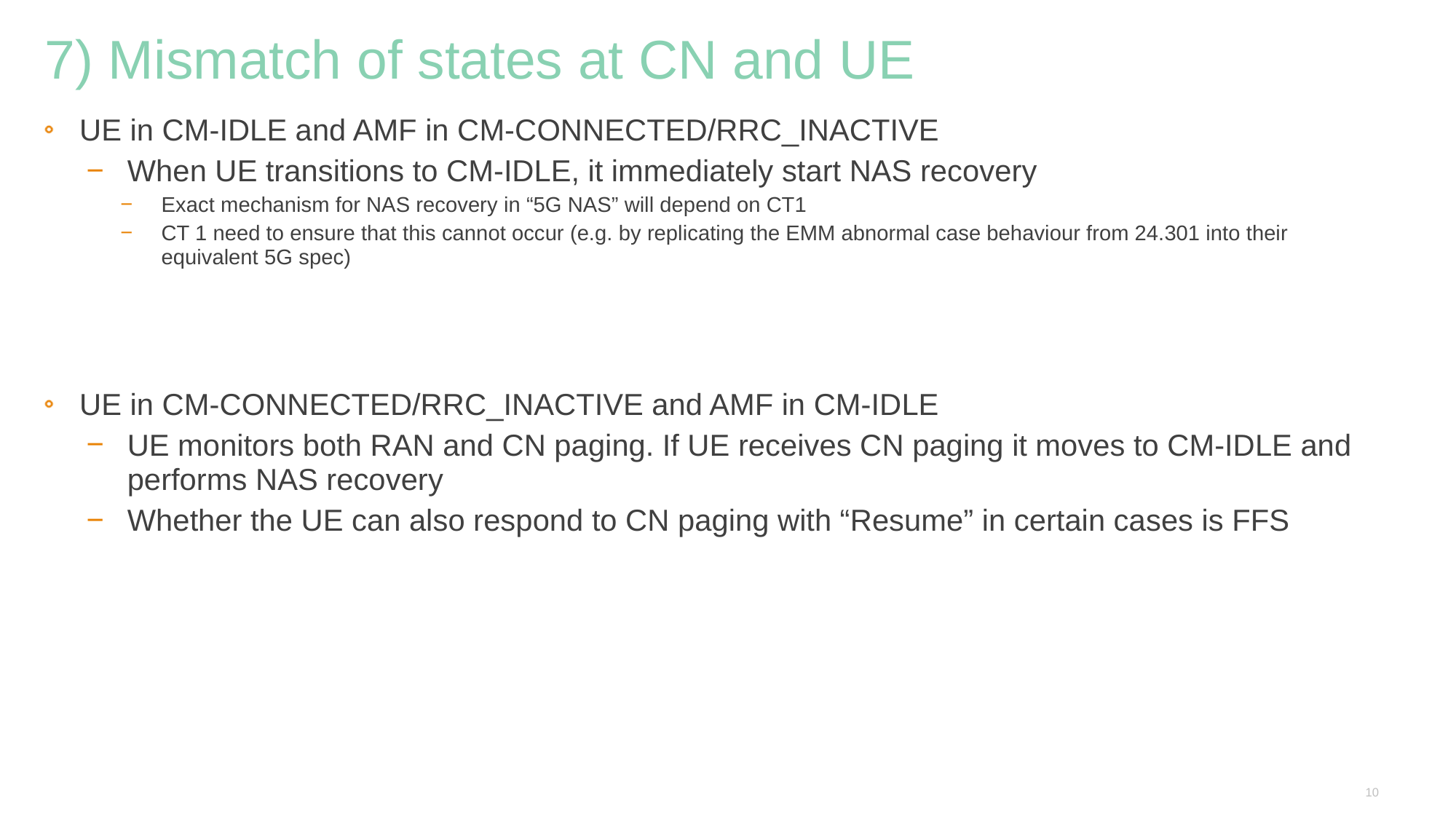

# 7) Mismatch of states at CN and UE
UE in CM-IDLE and AMF in CM-CONNECTED/RRC_INACTIVE
When UE transitions to CM-IDLE, it immediately start NAS recovery
Exact mechanism for NAS recovery in “5G NAS” will depend on CT1
CT 1 need to ensure that this cannot occur (e.g. by replicating the EMM abnormal case behaviour from 24.301 into their equivalent 5G spec)

UE in CM-CONNECTED/RRC_INACTIVE and AMF in CM-IDLE
UE monitors both RAN and CN paging. If UE receives CN paging it moves to CM-IDLE and performs NAS recovery
Whether the UE can also respond to CN paging with “Resume” in certain cases is FFS